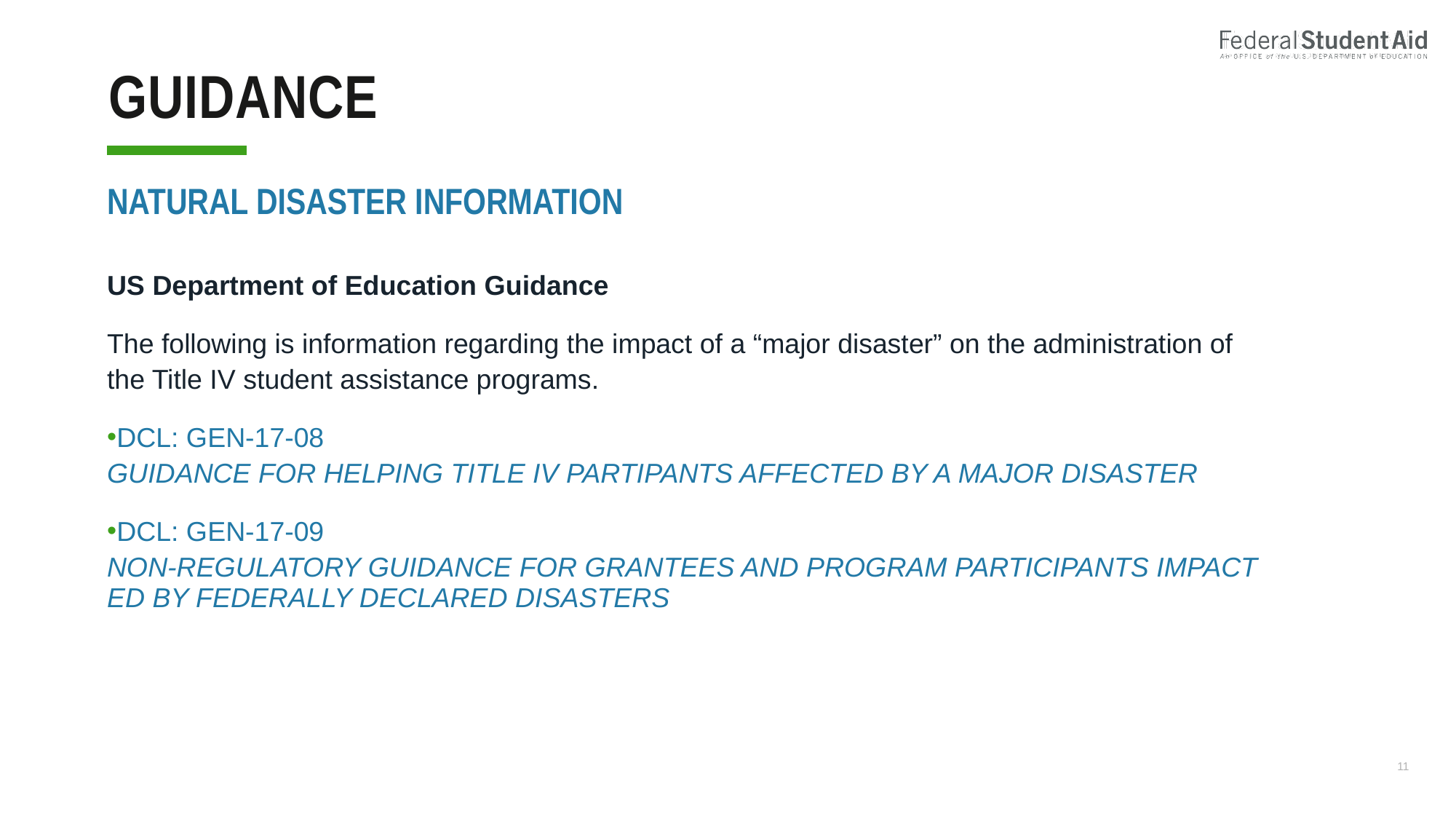

# Guidance
Natural Disaster information
US Department of Education Guidance
The following is information regarding the impact of a “major disaster” on the administration of the Title IV student assistance programs.
DCL: GEN-17-08 GUIDANCE FOR HELPING TITLE IV PARTIPANTS AFFECTED BY A MAJOR DISASTER
DCL: GEN-17-09 NON-REGULATORY GUIDANCE FOR GRANTEES AND PROGRAM PARTICIPANTS IMPACTED BY FEDERALLY DECLARED DISASTERS

11